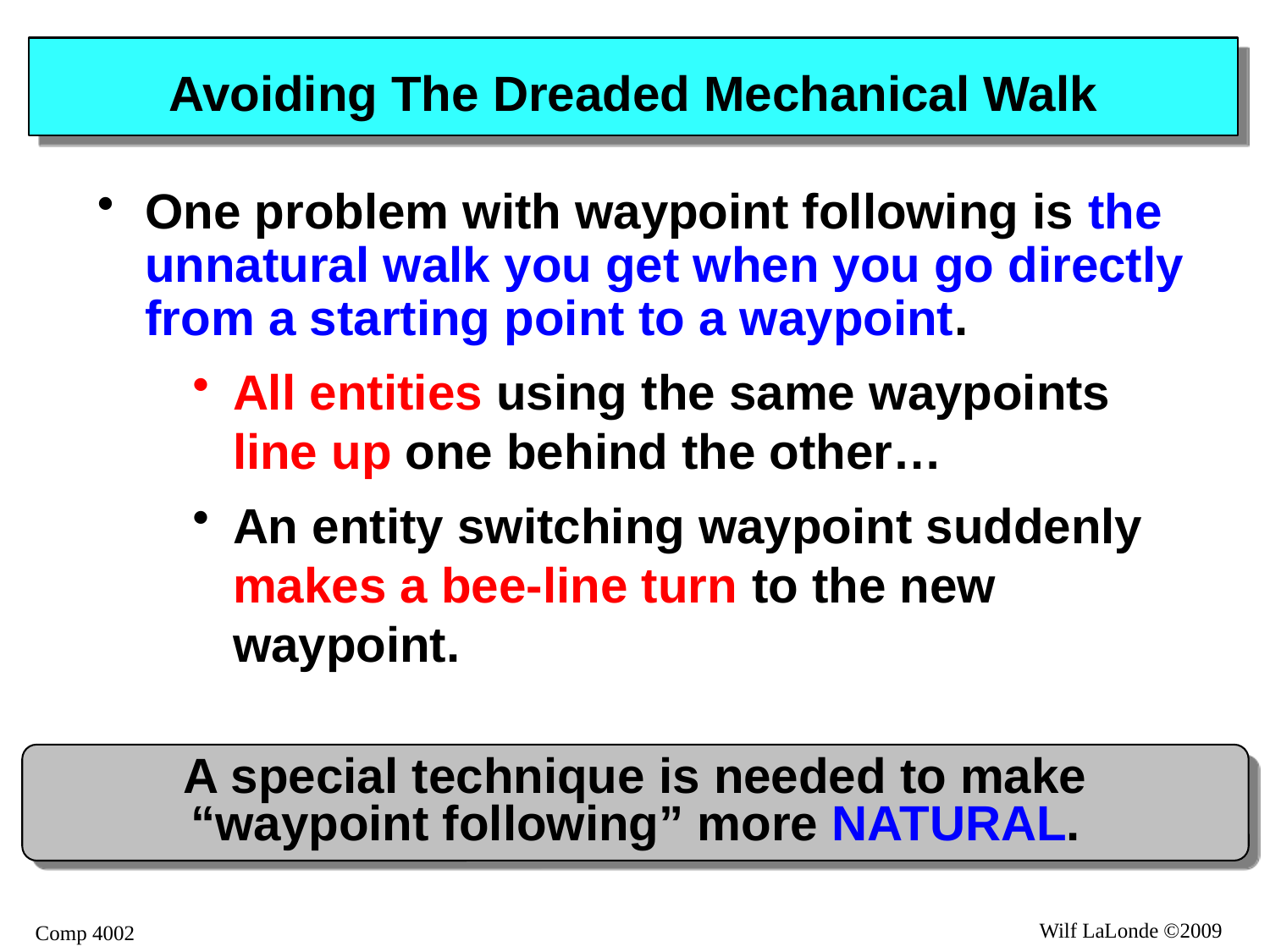

# Avoiding The Dreaded Mechanical Walk
One problem with waypoint following is the unnatural walk you get when you go directly from a starting point to a waypoint.
All entities using the same waypoints line up one behind the other…
An entity switching waypoint suddenly makes a bee-line turn to the new waypoint.
A special technique is needed to make
“waypoint following” more NATURAL.